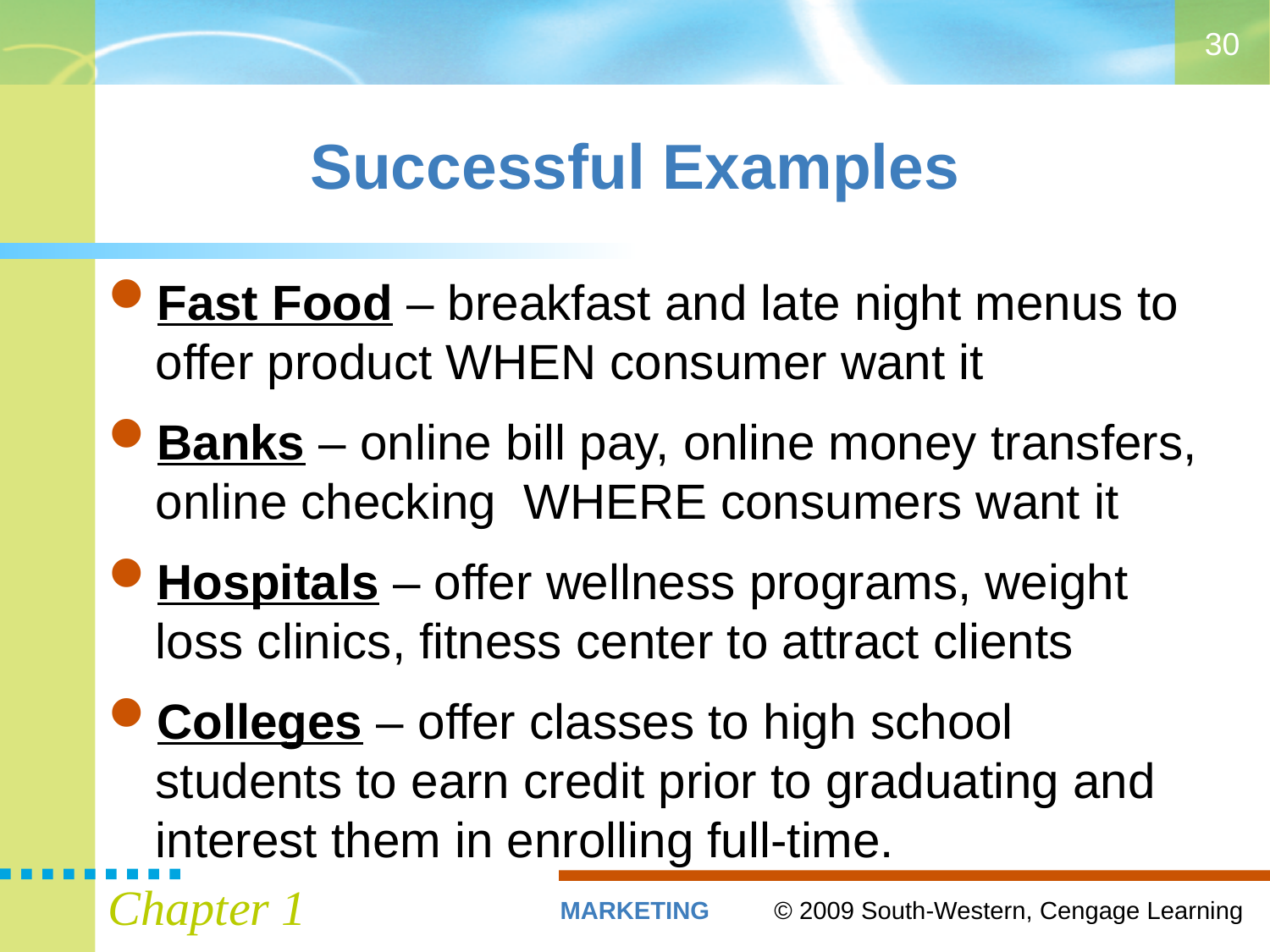

30
# Successful Examples
Fast Food – breakfast and late night menus to offer product WHEN consumer want it
Banks – online bill pay, online money transfers, online checking  WHERE consumers want it
Hospitals – offer wellness programs, weight loss clinics, fitness center to attract clients
Colleges – offer classes to high school students to earn credit prior to graduating and interest them in enrolling full-time.

Chapter 1